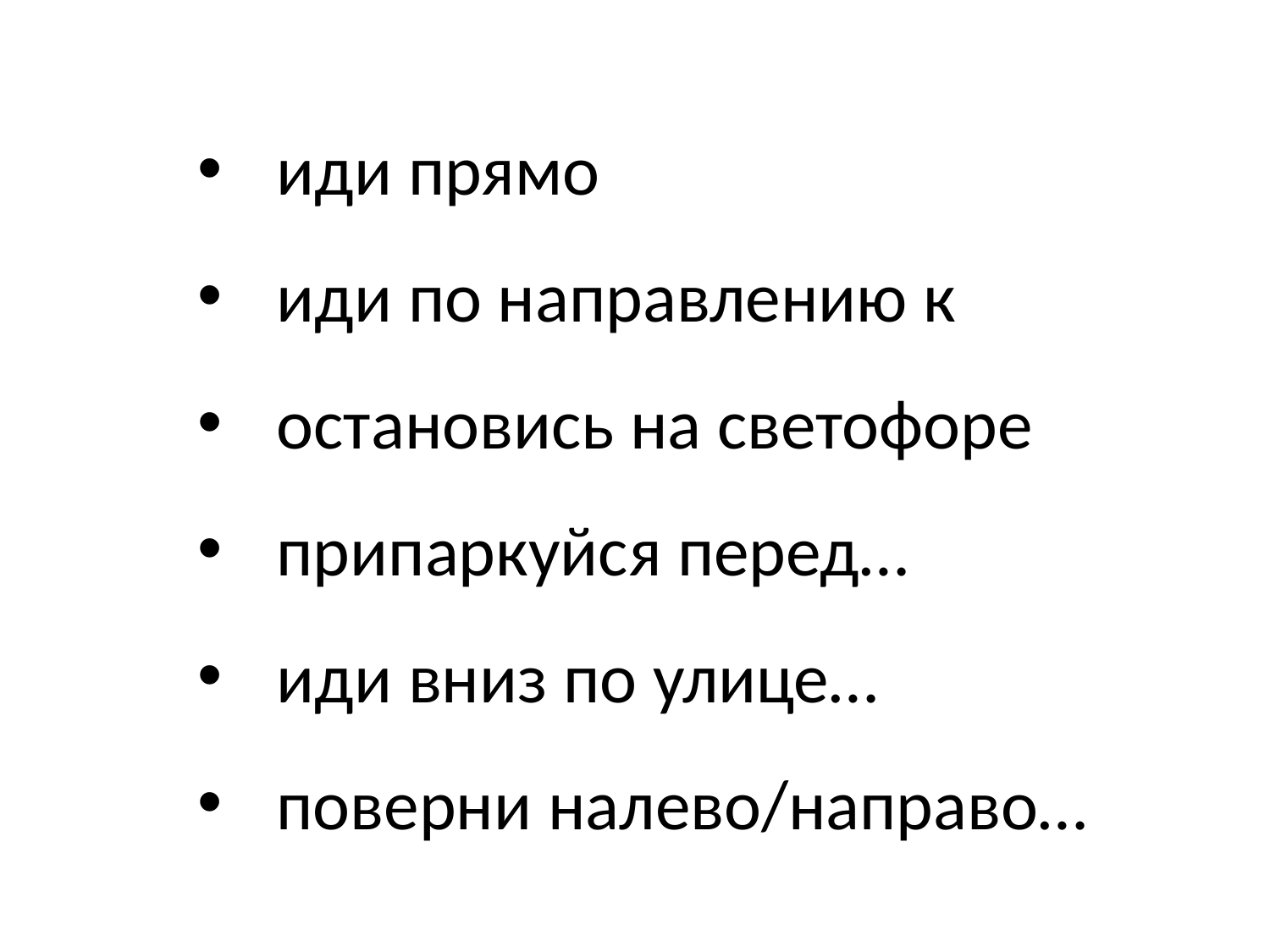

иди прямо
иди по направлению к
остановись на светофоре
припаркуйся перед…
иди вниз по улице…
поверни налево/направо…